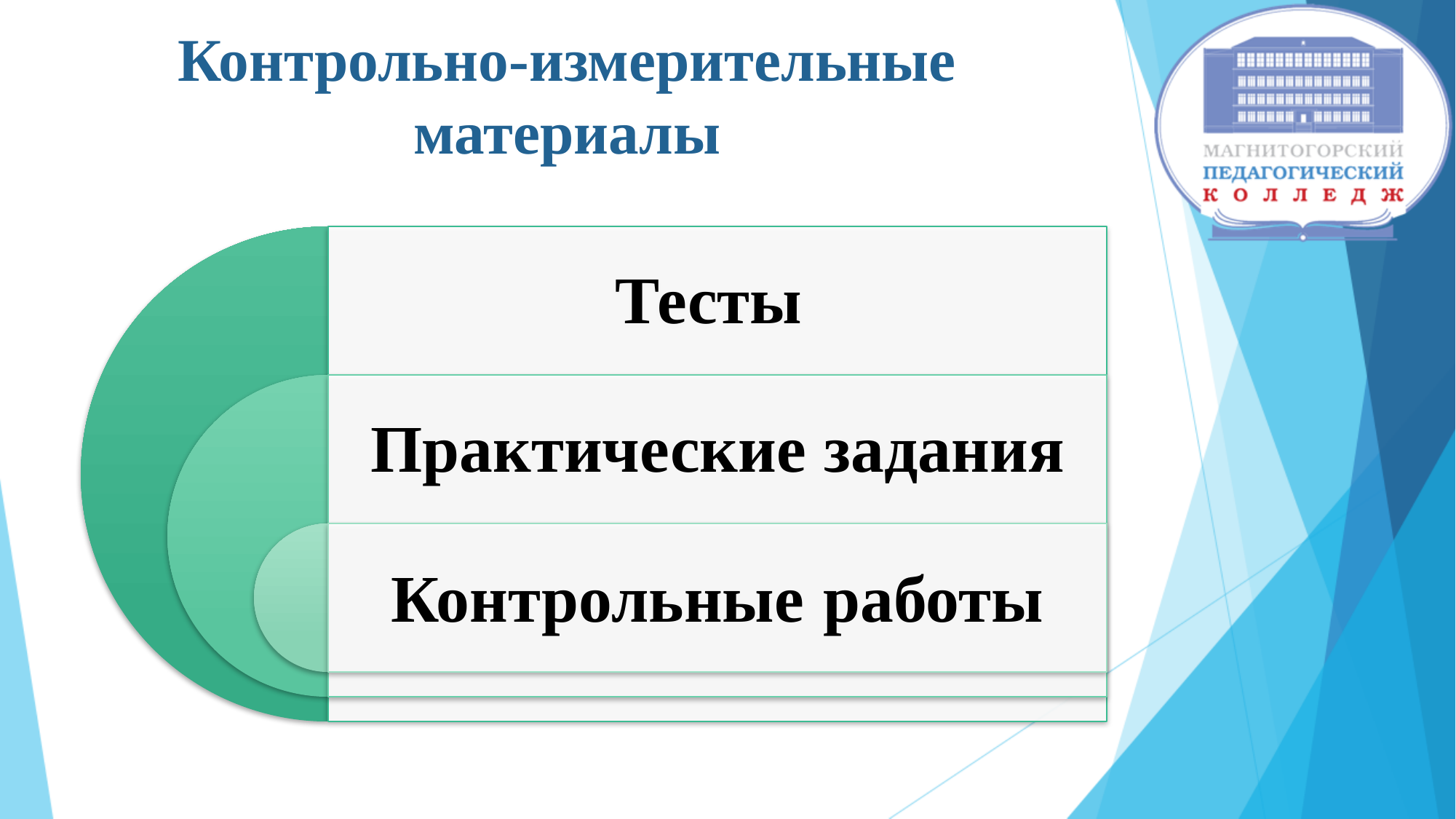

# Контрольно-измерительные материалы
Тесты
Практические задания
Контрольные работы